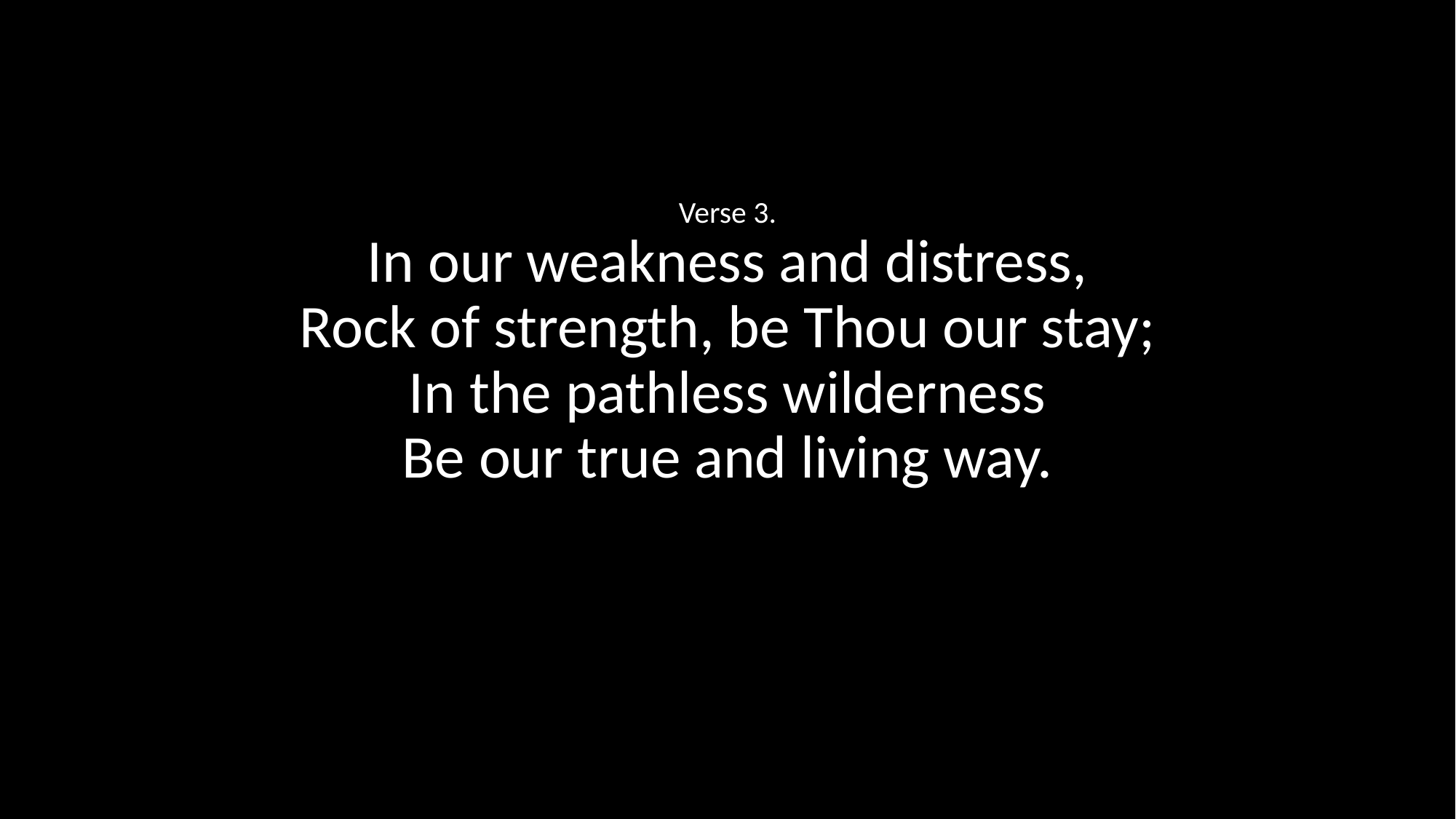

Verse 3.
In our weakness and distress,
Rock of strength, be Thou our stay;
In the pathless wilderness
Be our true and living way.